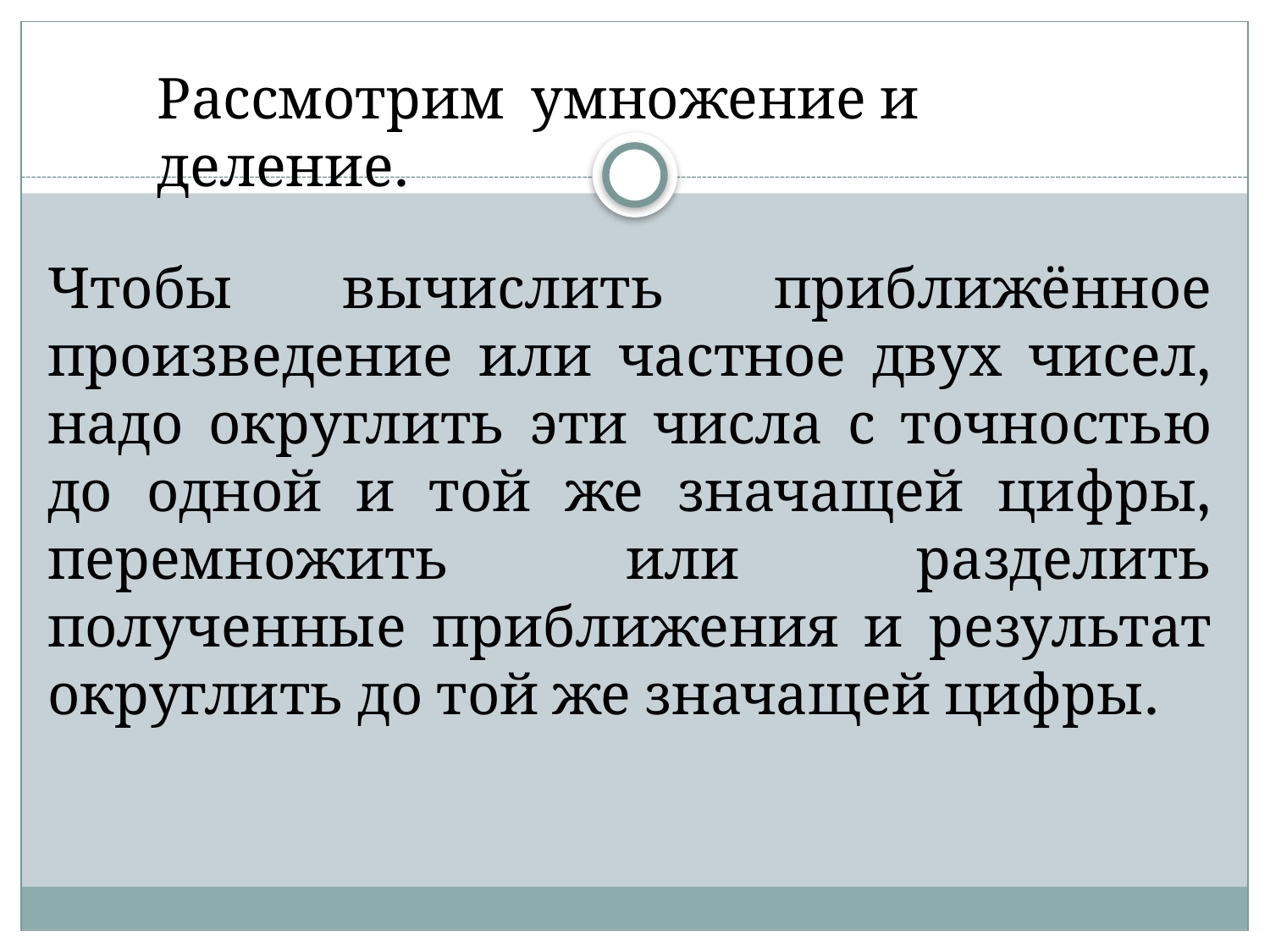

Рассмотрим  умножение и деление.
Чтобы вычислить приближённое произведение или частное двух чисел, надо округлить эти числа с точностью до одной и той же значащей цифры, перемножить или разделить полученные приближения и результат округлить до той же значащей цифры.